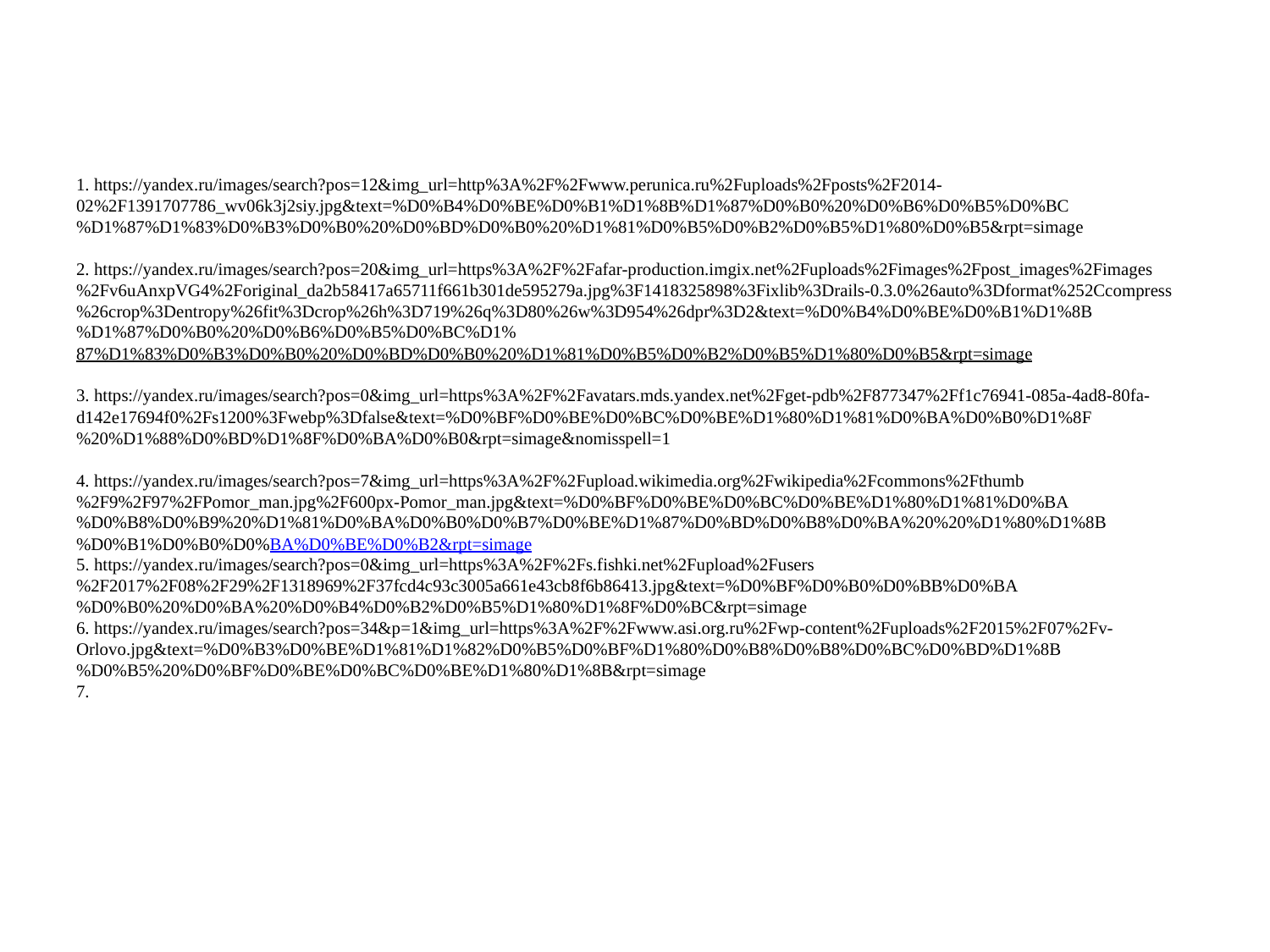

# 1. https://yandex.ru/images/search?pos=12&img_url=http%3A%2F%2Fwww.perunica.ru%2Fuploads%2Fposts%2F2014-02%2F1391707786_wv06k3j2siy.jpg&text=%D0%B4%D0%BE%D0%B1%D1%8B%D1%87%D0%B0%20%D0%B6%D0%B5%D0%BC%D1%87%D1%83%D0%B3%D0%B0%20%D0%BD%D0%B0%20%D1%81%D0%B5%D0%B2%D0%B5%D1%80%D0%B5&rpt=simage 2. https://yandex.ru/images/search?pos=20&img_url=https%3A%2F%2Fafar-production.imgix.net%2Fuploads%2Fimages%2Fpost_images%2Fimages%2Fv6uAnxpVG4%2Foriginal_da2b58417a65711f661b301de595279a.jpg%3F1418325898%3Fixlib%3Drails-0.3.0%26auto%3Dformat%252Ccompress%26crop%3Dentropy%26fit%3Dcrop%26h%3D719%26q%3D80%26w%3D954%26dpr%3D2&text=%D0%B4%D0%BE%D0%B1%D1%8B%D1%87%D0%B0%20%D0%B6%D0%B5%D0%BC%D1%87%D1%83%D0%B3%D0%B0%20%D0%BD%D0%B0%20%D1%81%D0%B5%D0%B2%D0%B5%D1%80%D0%B5&rpt=simage 3. https://yandex.ru/images/search?pos=0&img_url=https%3A%2F%2Favatars.mds.yandex.net%2Fget-pdb%2F877347%2Ff1c76941-085a-4ad8-80fa-d142e17694f0%2Fs1200%3Fwebp%3Dfalse&text=%D0%BF%D0%BE%D0%BC%D0%BE%D1%80%D1%81%D0%BA%D0%B0%D1%8F%20%D1%88%D0%BD%D1%8F%D0%BA%D0%B0&rpt=simage&nomisspell=1 4. https://yandex.ru/images/search?pos=7&img_url=https%3A%2F%2Fupload.wikimedia.org%2Fwikipedia%2Fcommons%2Fthumb%2F9%2F97%2FPomor_man.jpg%2F600px-Pomor_man.jpg&text=%D0%BF%D0%BE%D0%BC%D0%BE%D1%80%D1%81%D0%BA%D0%B8%D0%B9%20%D1%81%D0%BA%D0%B0%D0%B7%D0%BE%D1%87%D0%BD%D0%B8%D0%BA%20%20%D1%80%D1%8B%D0%B1%D0%B0%D0%BA%D0%BE%D0%B2&rpt=simage 5. https://yandex.ru/images/search?pos=0&img_url=https%3A%2F%2Fs.fishki.net%2Fupload%2Fusers%2F2017%2F08%2F29%2F1318969%2F37fcd4c93c3005a661e43cb8f6b86413.jpg&text=%D0%BF%D0%B0%D0%BB%D0%BA%D0%B0%20%D0%BA%20%D0%B4%D0%B2%D0%B5%D1%80%D1%8F%D0%BC&rpt=simage 6. https://yandex.ru/images/search?pos=34&p=1&img_url=https%3A%2F%2Fwww.asi.org.ru%2Fwp-content%2Fuploads%2F2015%2F07%2Fv-Orlovo.jpg&text=%D0%B3%D0%BE%D1%81%D1%82%D0%B5%D0%BF%D1%80%D0%B8%D0%B8%D0%BC%D0%BD%D1%8B%D0%B5%20%D0%BF%D0%BE%D0%BC%D0%BE%D1%80%D1%8B&rpt=simage 7.